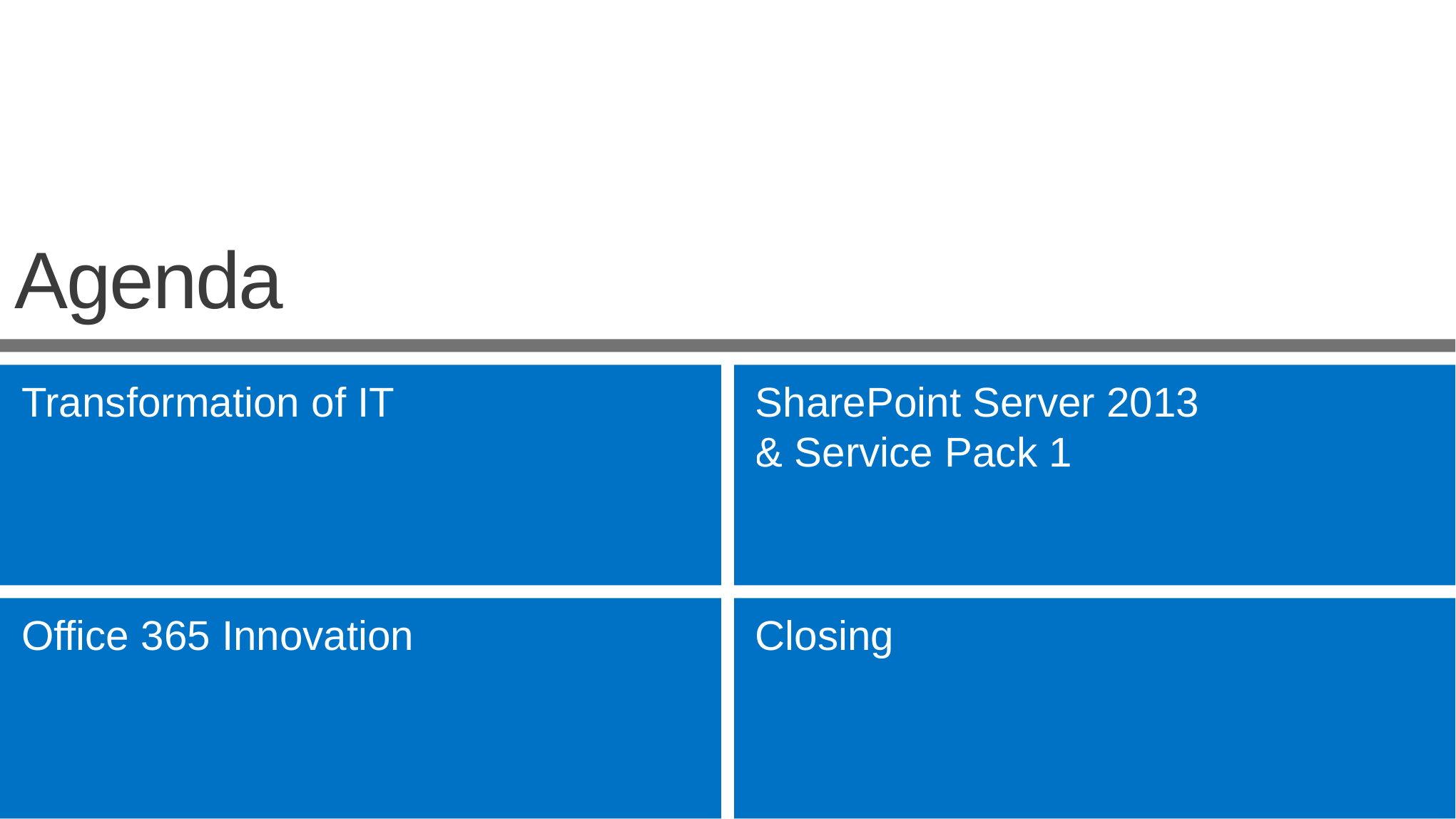

Agenda

Transformation of IT
SharePoint Server 2013
& Service Pack 1
Office 365 Innovation
Closing